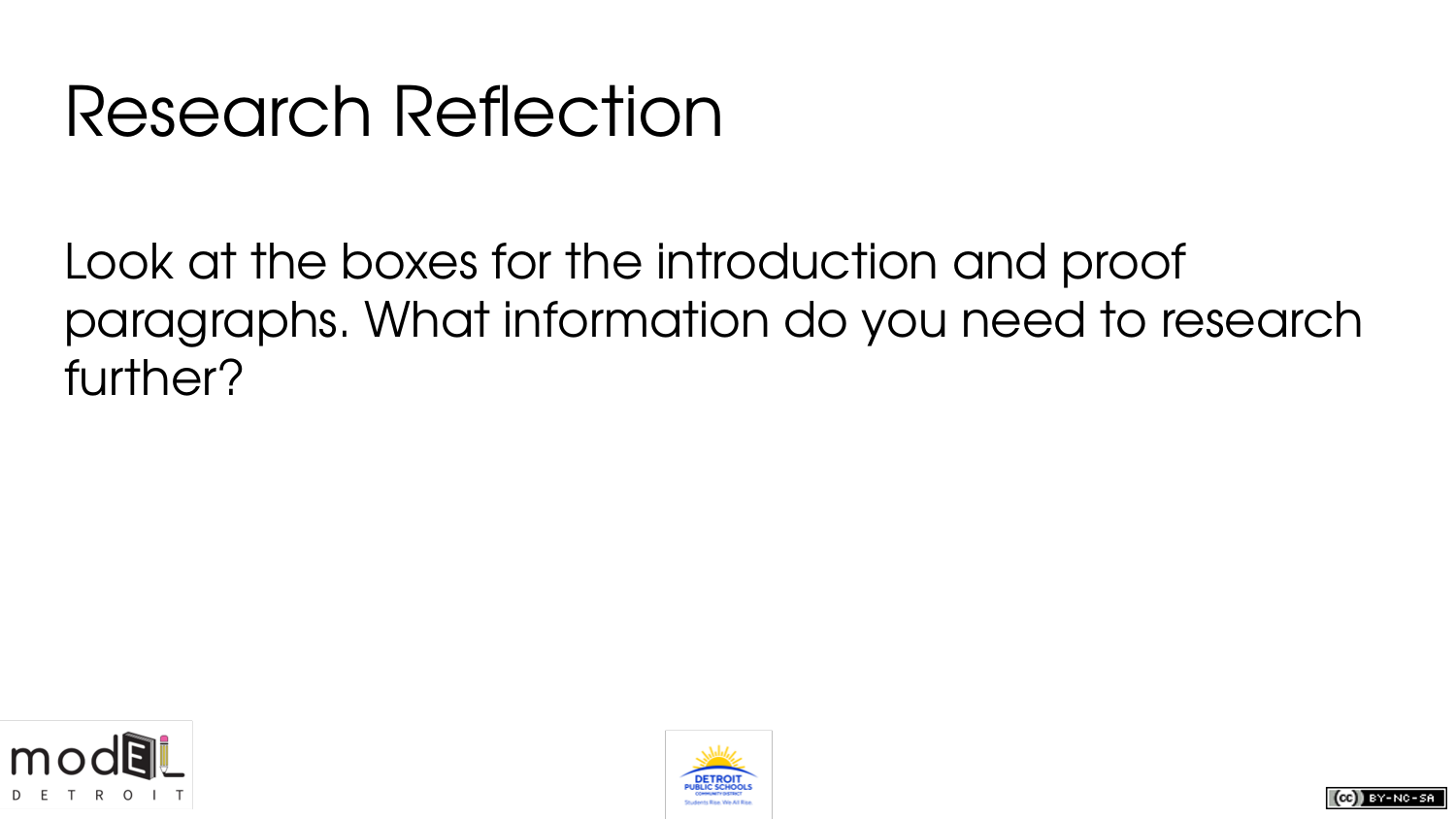

# Research Reflection
Look at the boxes for the introduction and proof paragraphs. What information do you need to research further?